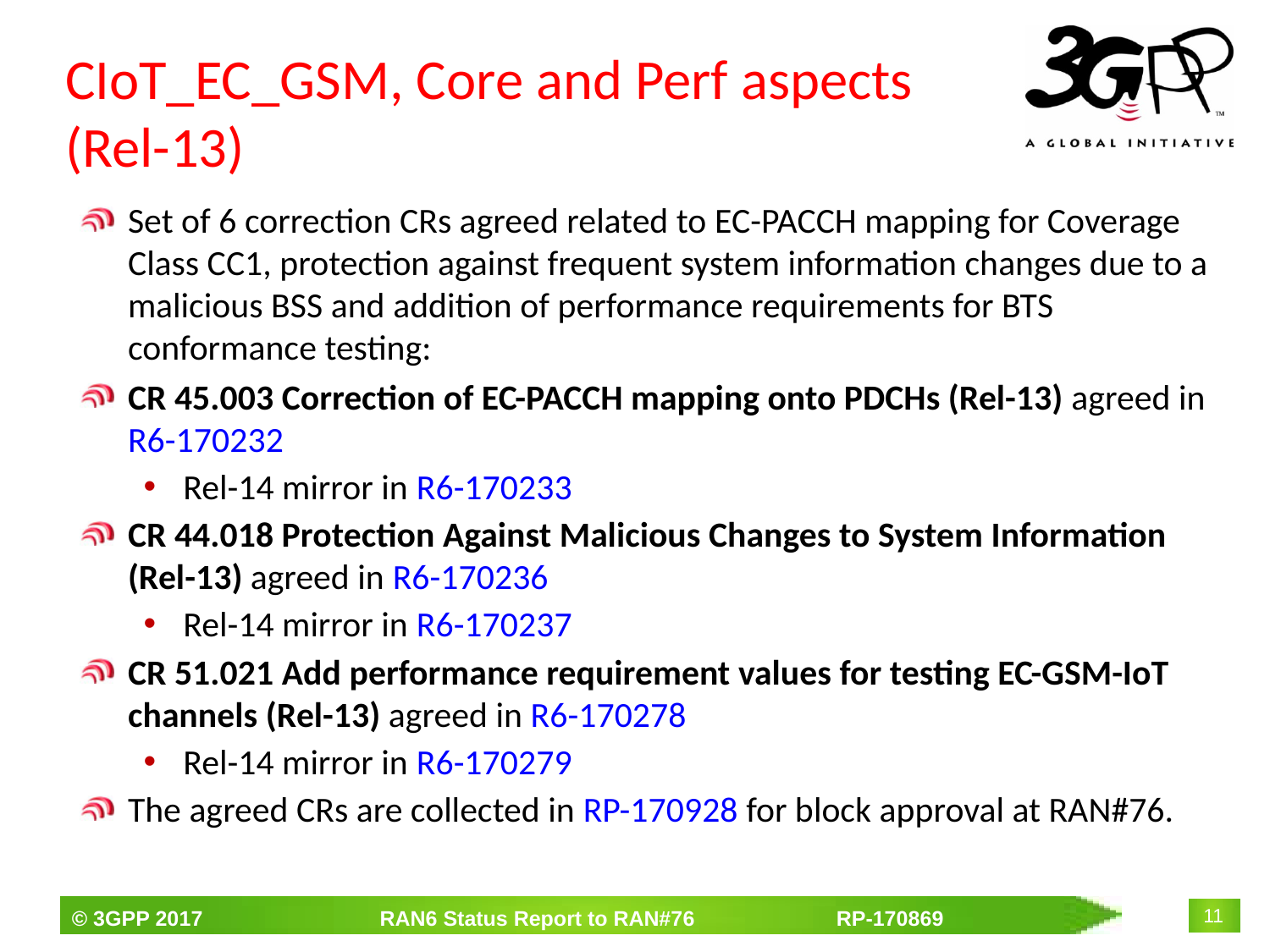

# CIoT_EC_GSM, Core and Perf aspects (Rel-13)
Set of 6 correction CRs agreed related to EC-PACCH mapping for Coverage Class CC1, protection against frequent system information changes due to a malicious BSS and addition of performance requirements for BTS conformance testing:
CR 45.003 Correction of EC-PACCH mapping onto PDCHs (Rel-13) agreed in R6-170232
Rel-14 mirror in R6-170233
CR 44.018 Protection Against Malicious Changes to System Information (Rel-13) agreed in R6-170236
Rel-14 mirror in R6-170237
CR 51.021 Add performance requirement values for testing EC-GSM-IoT channels (Rel-13) agreed in R6-170278
Rel-14 mirror in R6-170279
The agreed CRs are collected in RP-170928 for block approval at RAN#76.